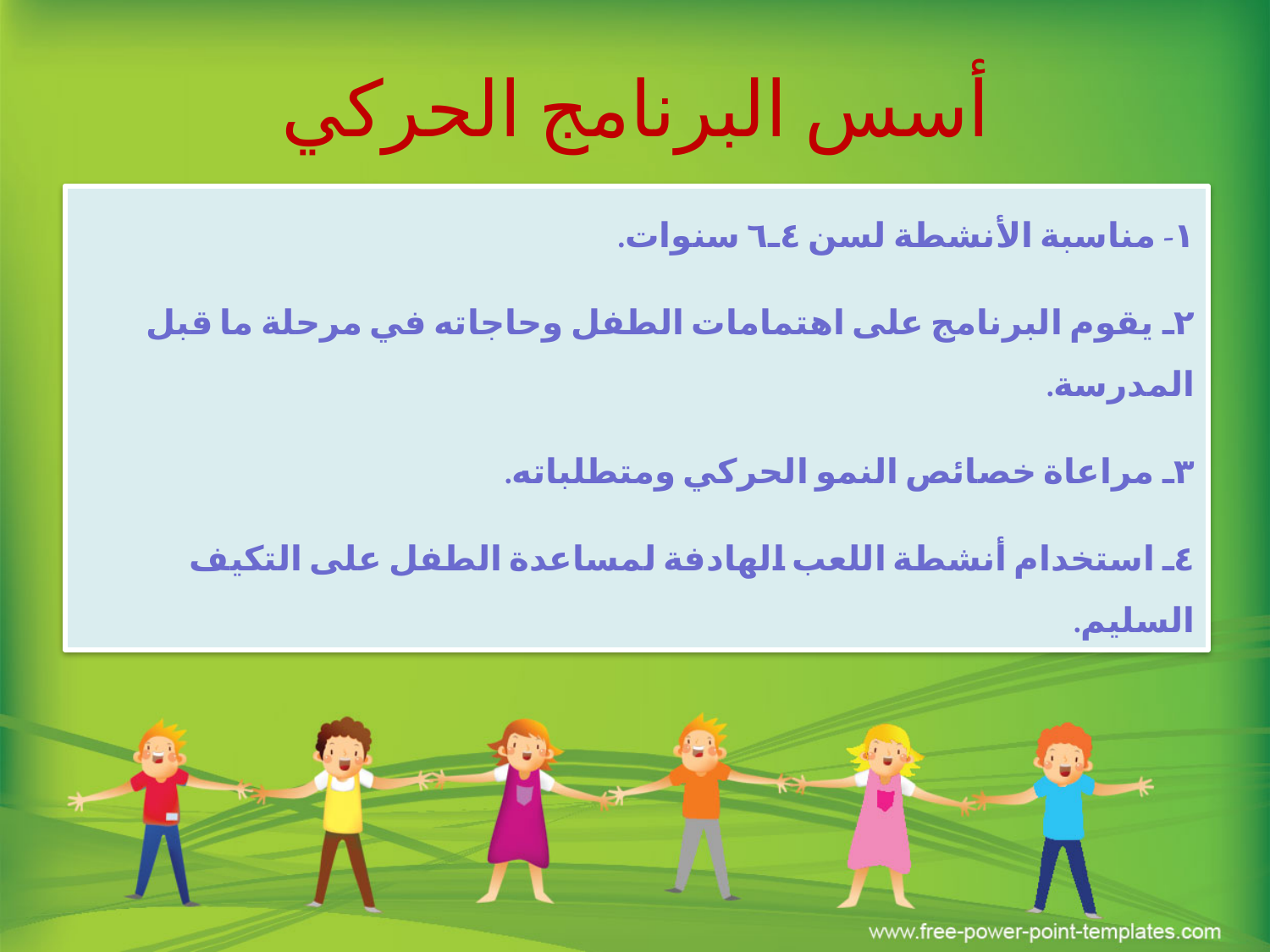

# أسس البرنامج الحركي
١- مناسبة الأنشطة لسن ٤ـ٦ سنوات.
٢ـ يقوم البرنامج على اهتمامات الطفل وحاجاته في مرحلة ما قبل المدرسة.
٣ـ مراعاة خصائص النمو الحركي ومتطلباته.
٤ـ استخدام أنشطة اللعب الهادفة لمساعدة الطفل على التكيف السليم.